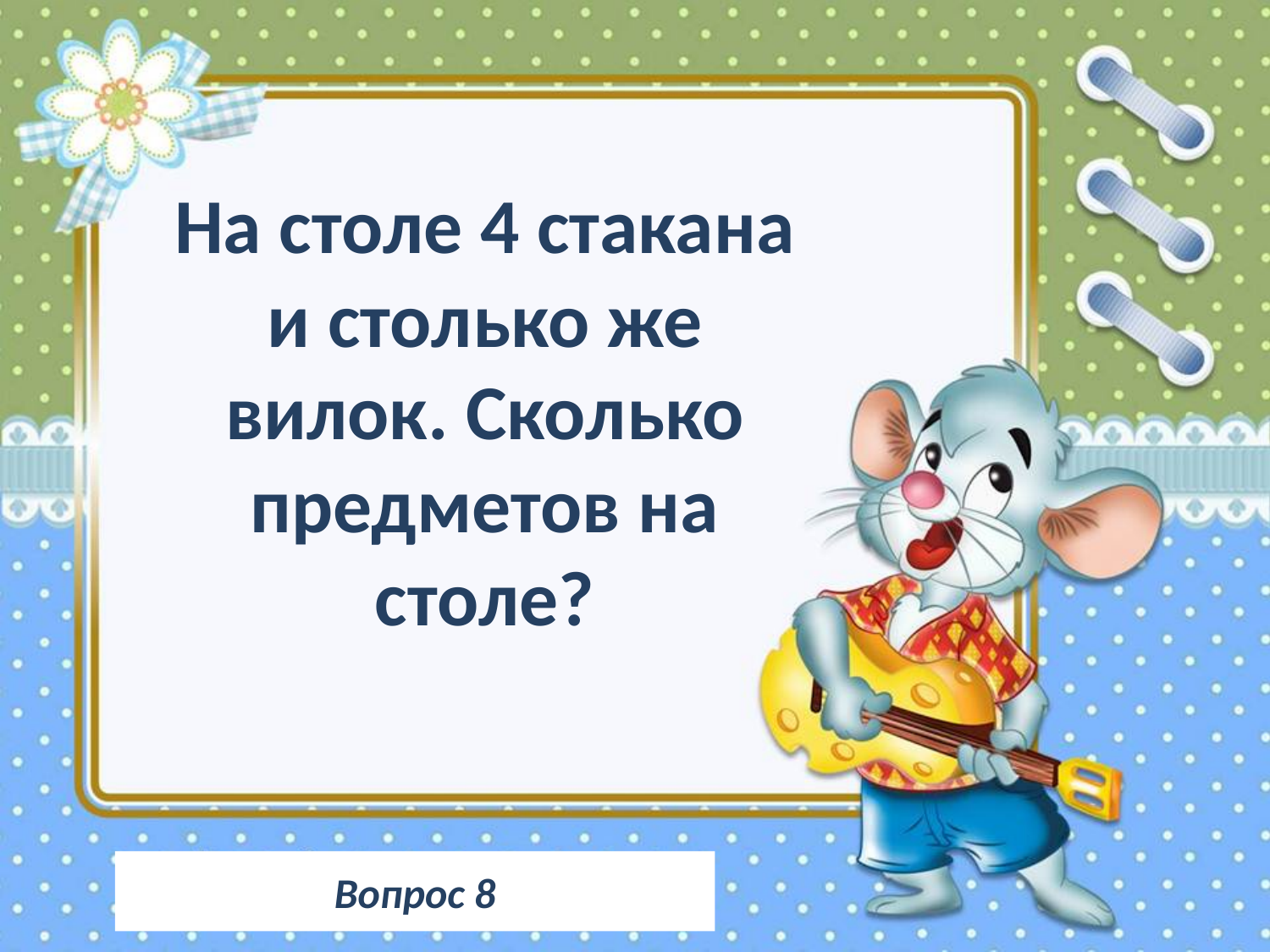

На столе 4 стакана и столько же вилок. Сколько предметов на столе?

Вопрос 8